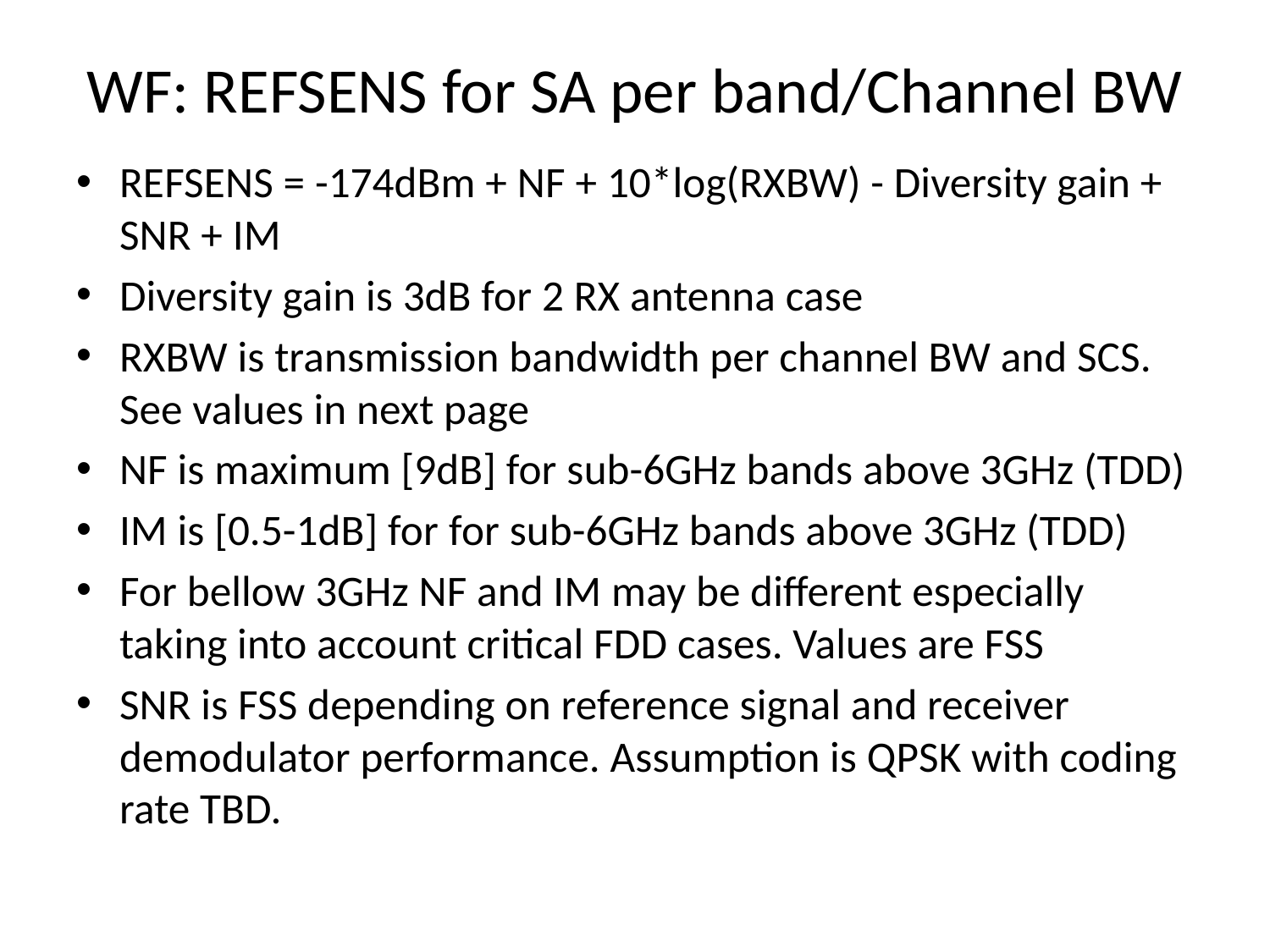

# WF: REFSENS for SA per band/Channel BW
REFSENS = -174dBm + NF + 10*log(RXBW) - Diversity gain + SNR + IM
Diversity gain is 3dB for 2 RX antenna case
RXBW is transmission bandwidth per channel BW and SCS. See values in next page
NF is maximum [9dB] for sub-6GHz bands above 3GHz (TDD)
IM is [0.5-1dB] for for sub-6GHz bands above 3GHz (TDD)
For bellow 3GHz NF and IM may be different especially taking into account critical FDD cases. Values are FSS
SNR is FSS depending on reference signal and receiver demodulator performance. Assumption is QPSK with coding rate TBD.